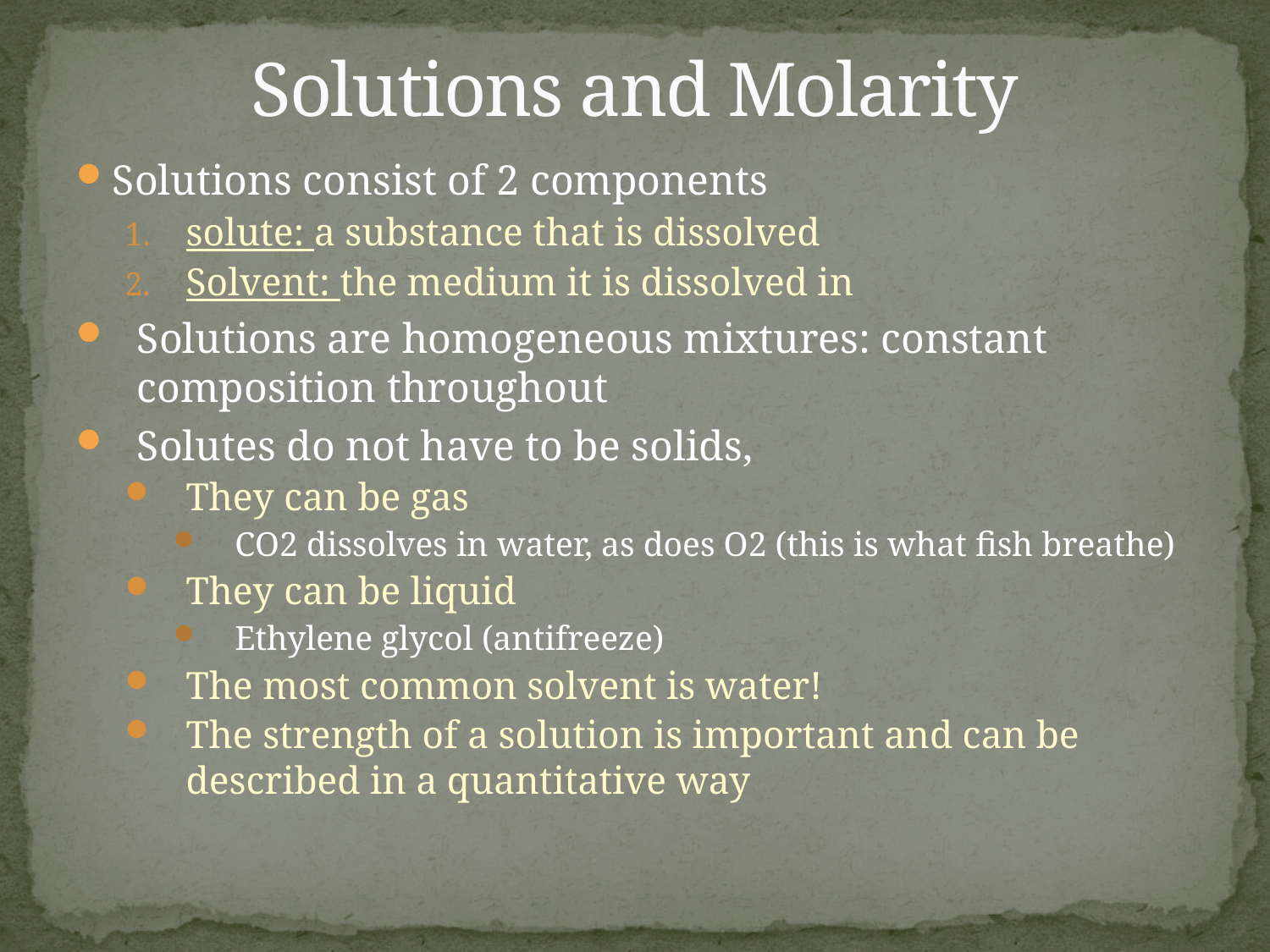

# Solutions and Molarity
Solutions consist of 2 components
solute: a substance that is dissolved
Solvent: the medium it is dissolved in
Solutions are homogeneous mixtures: constant composition throughout
Solutes do not have to be solids,
They can be gas
CO2 dissolves in water, as does O2 (this is what fish breathe)
They can be liquid
Ethylene glycol (antifreeze)
The most common solvent is water!
The strength of a solution is important and can be described in a quantitative way